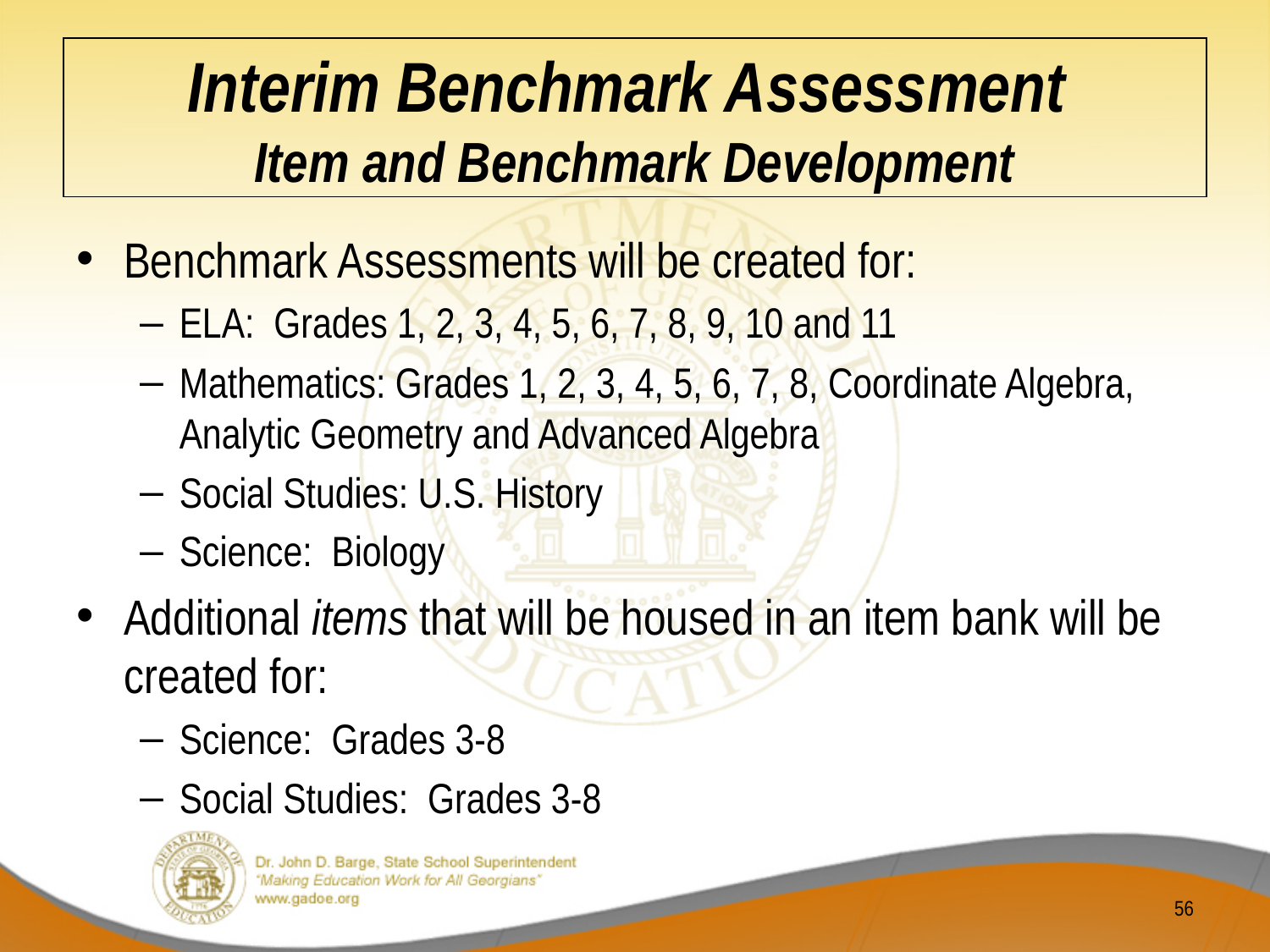

# Interim Benchmark Assessment Item and Benchmark Development
Benchmark Assessments will be created for:
ELA:  Grades 1, 2, 3, 4, 5, 6, 7, 8, 9, 10 and 11
Mathematics: Grades 1, 2, 3, 4, 5, 6, 7, 8, Coordinate Algebra, Analytic Geometry and Advanced Algebra
Social Studies: U.S. History
Science:  Biology
Additional items that will be housed in an item bank will be created for:
Science:  Grades 3-8
Social Studies:  Grades 3-8

56